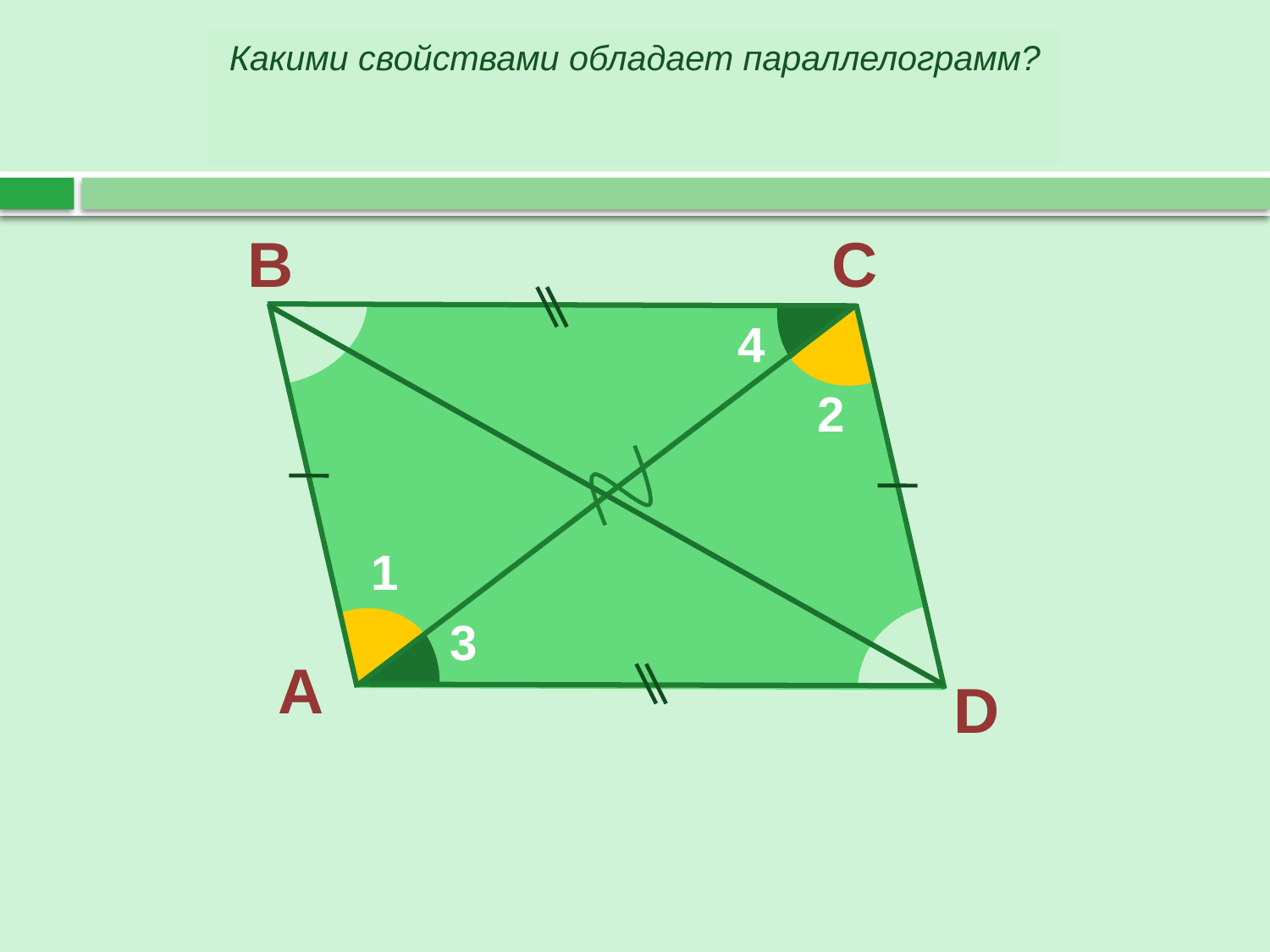

# Какими свойствами обладает параллелограмм?

В
С

4
2

1

3

А
D